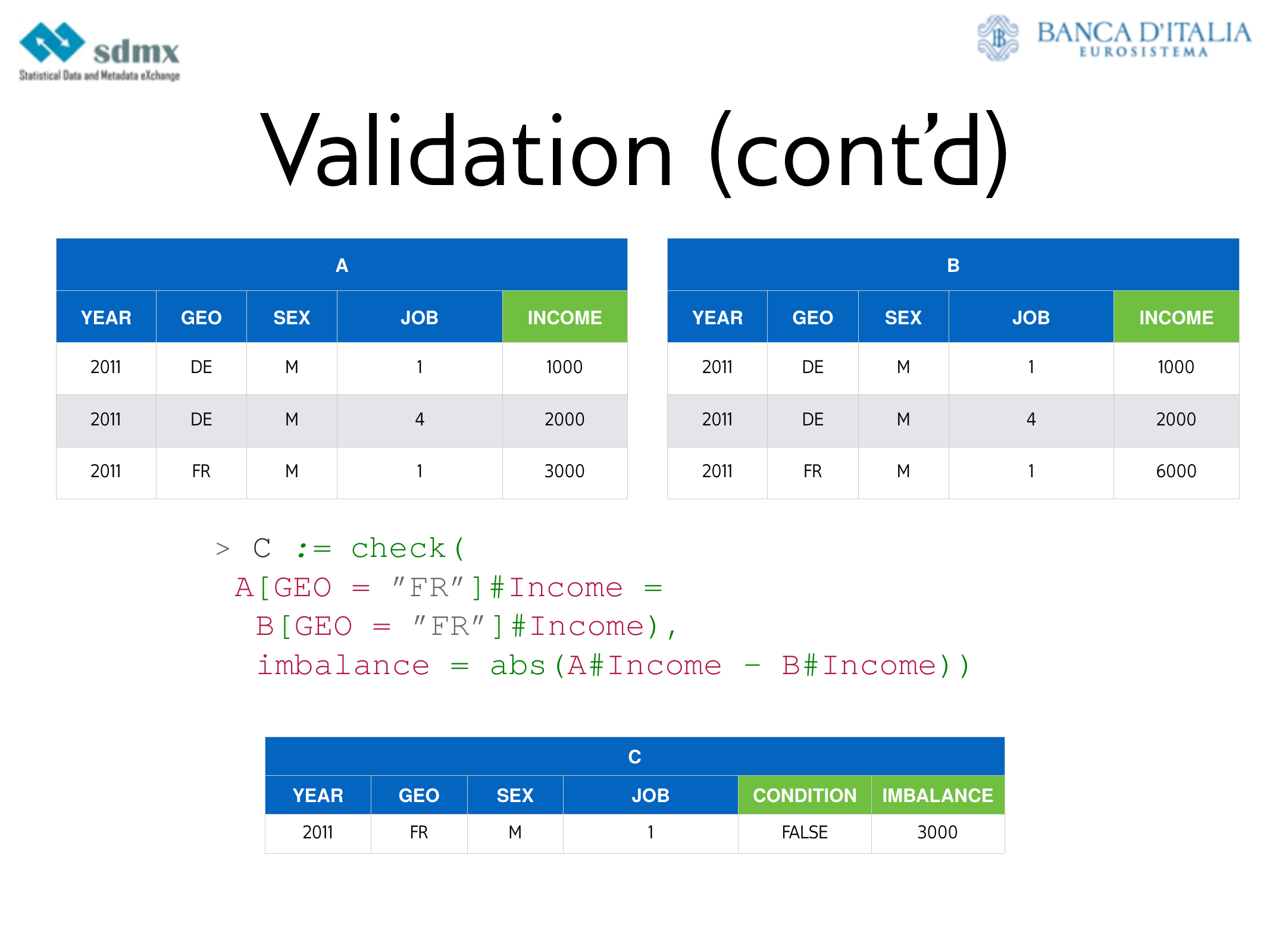

# Validation (cont’d)
| A |  |  |  |  |
| --- | --- | --- | --- | --- |
| YEAR | GEO | SEX | JOB | INCOME |
| 2011 | DE | M | 1 | 1000 |
| 2011 | DE | M | 4 | 2000 |
| 2011 | FR | M | 1 | 3000 |
| B |  |  |  |  |
| --- | --- | --- | --- | --- |
| YEAR | GEO | SEX | JOB | INCOME |
| 2011 | DE | M | 1 | 1000 |
| 2011 | DE | M | 4 | 2000 |
| 2011 | FR | M | 1 | 6000 |

> C := check(
A[GEO = ”FR”]#Income =
B[GEO = ”FR”]#Income),
imbalance = abs(A#Income - B#Income))
| C |  |  |  |  |  |
| --- | --- | --- | --- | --- | --- |
| YEAR | GEO | SEX | JOB | CONDITION | IMBALANCE |
| 2011 | FR | M | 1 | FALSE | 3000 |
37